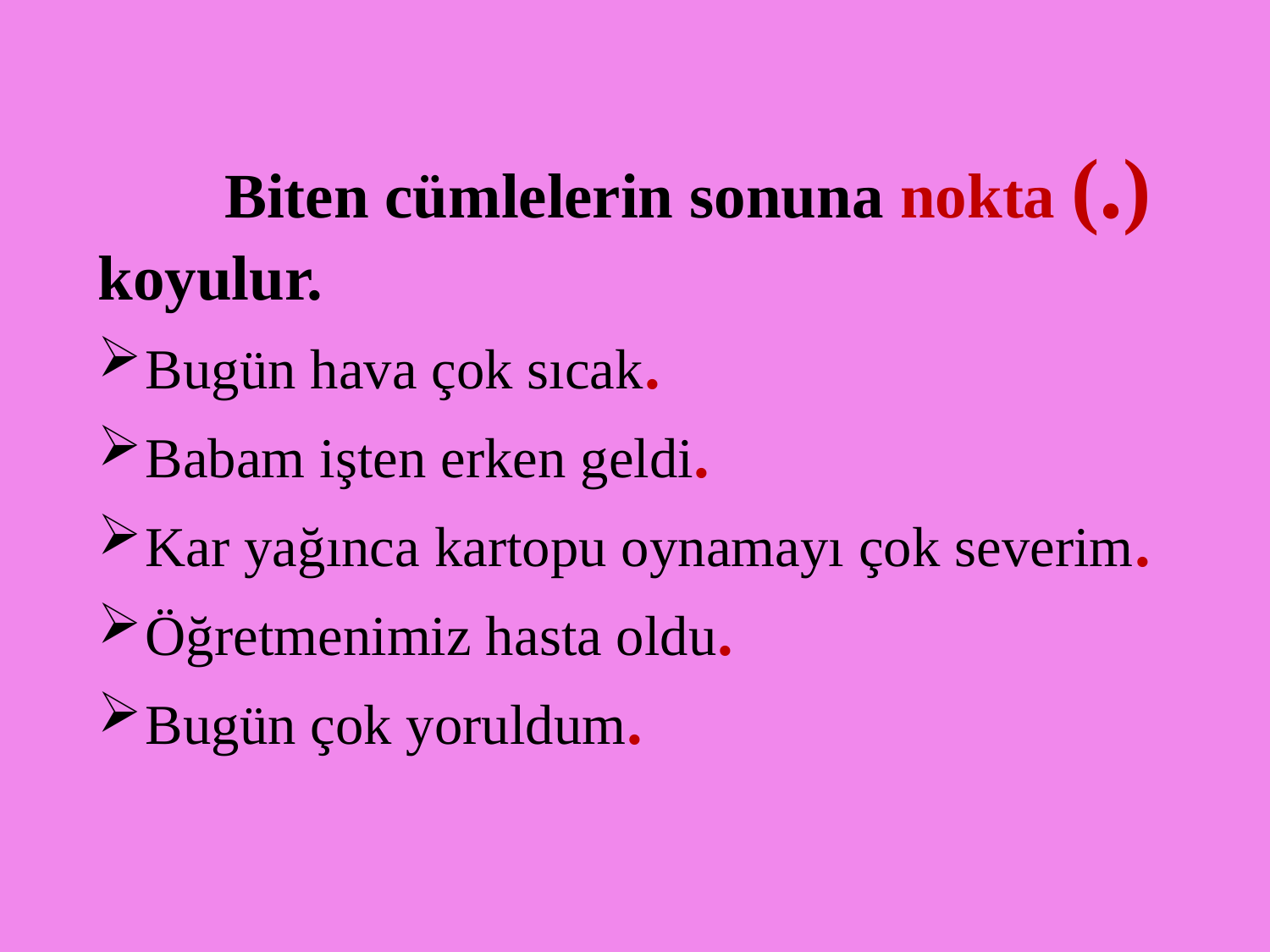

Biten cümlelerin sonuna nokta (.) koyulur.
Bugün hava çok sıcak.
Babam işten erken geldi.
Kar yağınca kartopu oynamayı çok severim.
Öğretmenimiz hasta oldu.
Bugün çok yoruldum.